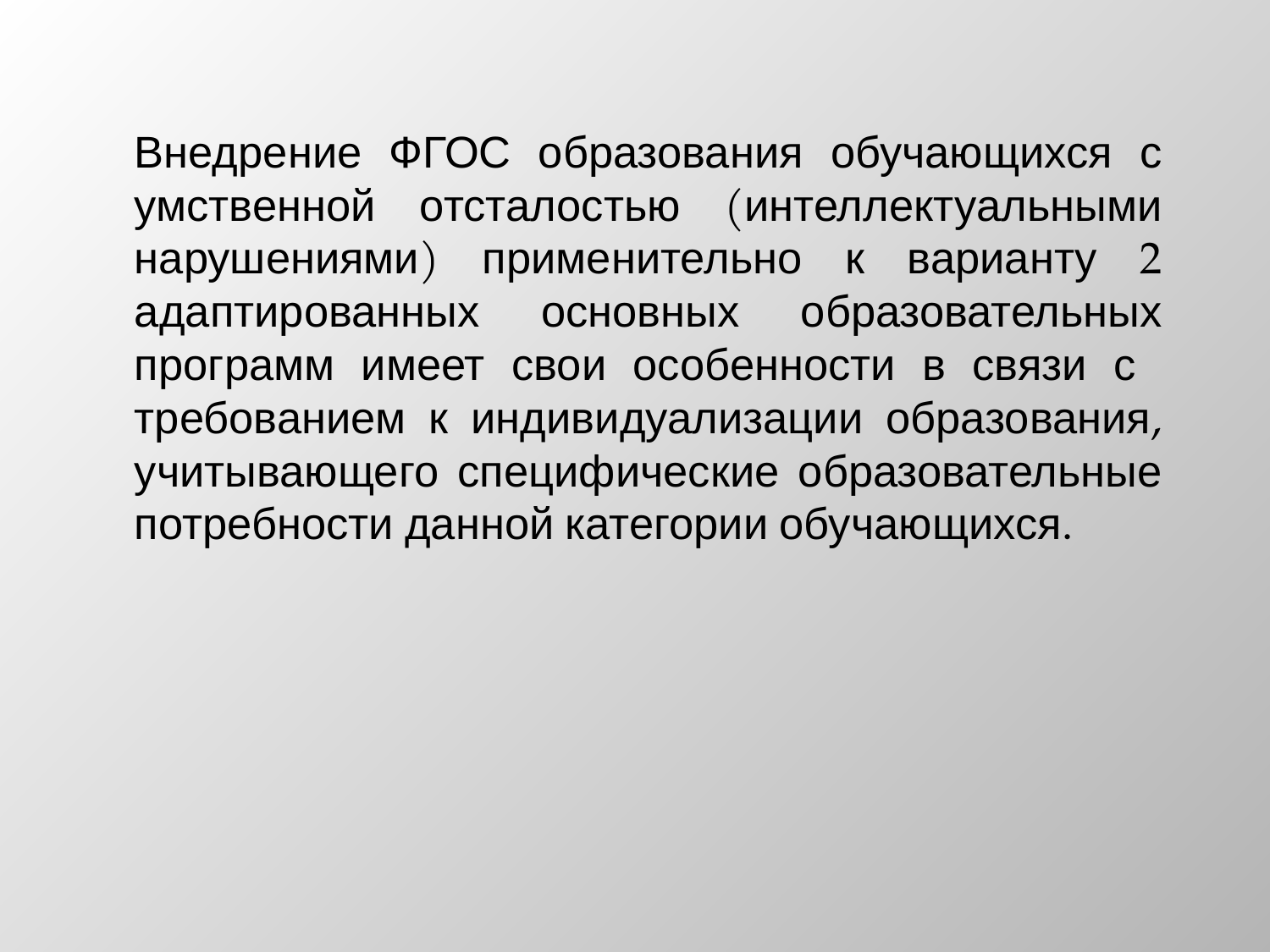

Внедрение ФГОС образования обучающихся с умственной отсталостью (интеллектуальными нарушениями) применительно к варианту 2 адаптированных основных образовательных программ имеет свои особенности в связи с  требованием к индивидуализации образования, учитывающего специфические образовательные потребности данной категории обучающихся.